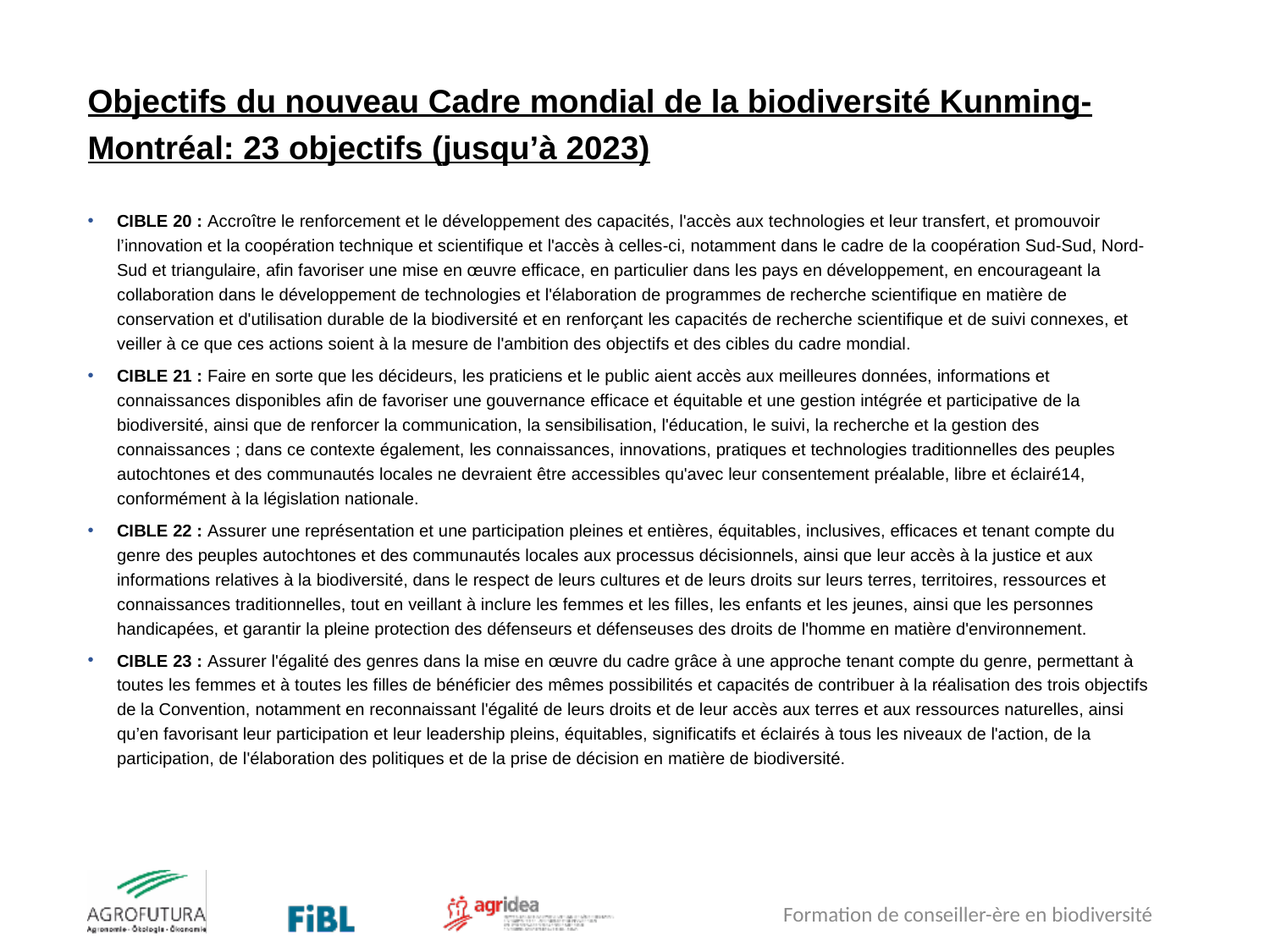

Objectifs du nouveau Cadre mondial de la biodiversité Kunming-Montréal: 23 objectifs (jusqu’à 2023)

CIBLE 20 : Accroître le renforcement et le développement des capacités, l'accès aux technologies et leur transfert, et promouvoir l’innovation et la coopération technique et scientifique et l'accès à celles-ci, notamment dans le cadre de la coopération Sud-Sud, Nord-Sud et triangulaire, afin favoriser une mise en œuvre efficace, en particulier dans les pays en développement, en encourageant la collaboration dans le développement de technologies et l'élaboration de programmes de recherche scientifique en matière de conservation et d'utilisation durable de la biodiversité et en renforçant les capacités de recherche scientifique et de suivi connexes, et veiller à ce que ces actions soient à la mesure de l'ambition des objectifs et des cibles du cadre mondial.
CIBLE 21 : Faire en sorte que les décideurs, les praticiens et le public aient accès aux meilleures données, informations et connaissances disponibles afin de favoriser une gouvernance efficace et équitable et une gestion intégrée et participative de la biodiversité, ainsi que de renforcer la communication, la sensibilisation, l'éducation, le suivi, la recherche et la gestion des connaissances ; dans ce contexte également, les connaissances, innovations, pratiques et technologies traditionnelles des peuples autochtones et des communautés locales ne devraient être accessibles qu'avec leur consentement préalable, libre et éclairé14, conformément à la législation nationale.
CIBLE 22 : Assurer une représentation et une participation pleines et entières, équitables, inclusives, efficaces et tenant compte du genre des peuples autochtones et des communautés locales aux processus décisionnels, ainsi que leur accès à la justice et aux informations relatives à la biodiversité, dans le respect de leurs cultures et de leurs droits sur leurs terres, territoires, ressources et connaissances traditionnelles, tout en veillant à inclure les femmes et les filles, les enfants et les jeunes, ainsi que les personnes handicapées, et garantir la pleine protection des défenseurs et défenseuses des droits de l'homme en matière d'environnement.
CIBLE 23 : Assurer l'égalité des genres dans la mise en œuvre du cadre grâce à une approche tenant compte du genre, permettant à toutes les femmes et à toutes les filles de bénéficier des mêmes possibilités et capacités de contribuer à la réalisation des trois objectifs de la Convention, notamment en reconnaissant l'égalité de leurs droits et de leur accès aux terres et aux ressources naturelles, ainsi qu’en favorisant leur participation et leur leadership pleins, équitables, significatifs et éclairés à tous les niveaux de l'action, de la participation, de l'élaboration des politiques et de la prise de décision en matière de biodiversité.

Formation de conseiller-ère en biodiversité